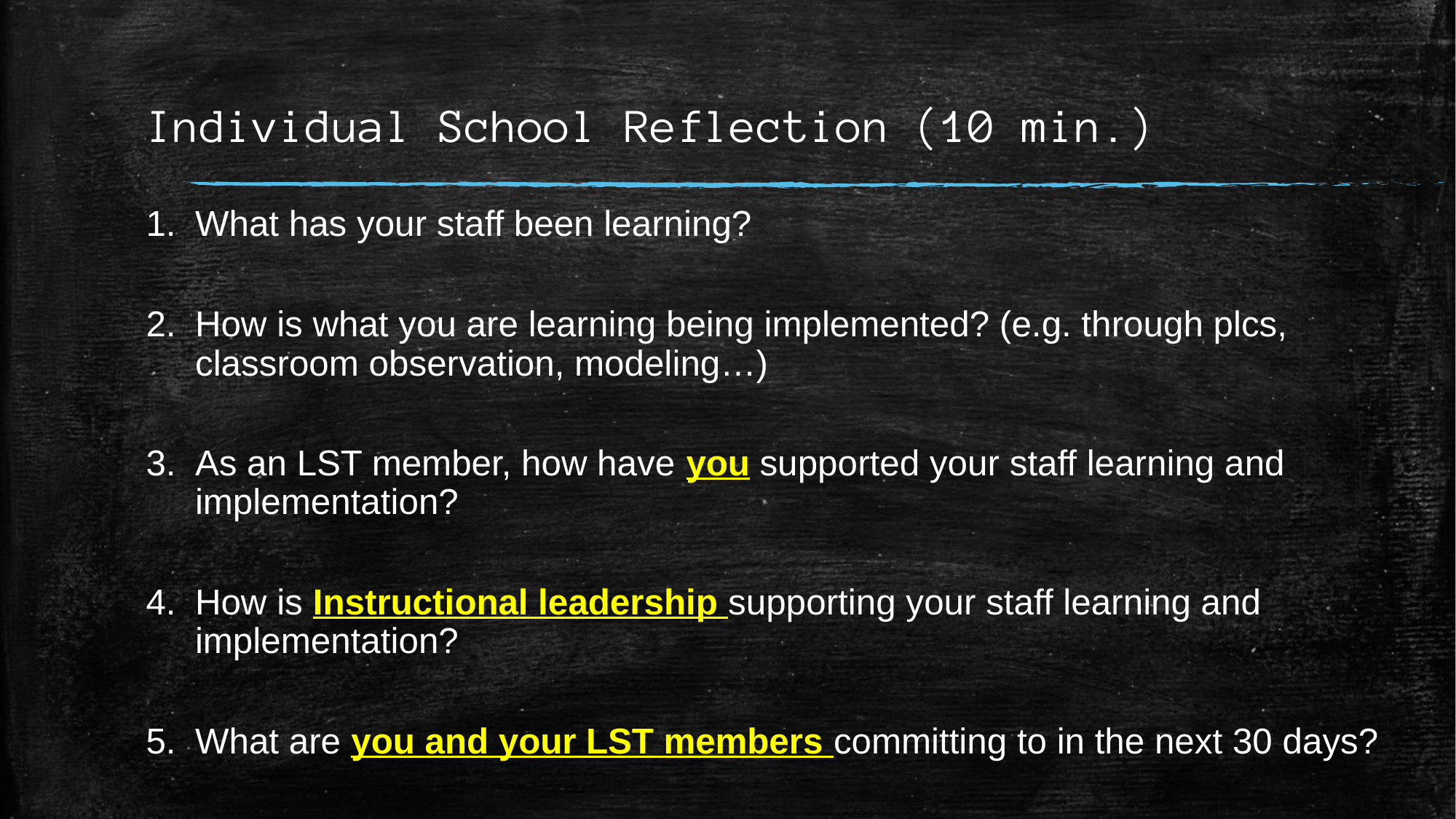

# Individual School Reflection (10 min.)
What has your staff been learning?

How is what you are learning being implemented? (e.g. through plcs, classroom observation, modeling…)

As an LST member, how have you supported your staff learning and implementation?

How is Instructional leadership supporting your staff learning and implementation?

What are you and your LST members committing to in the next 30 days?